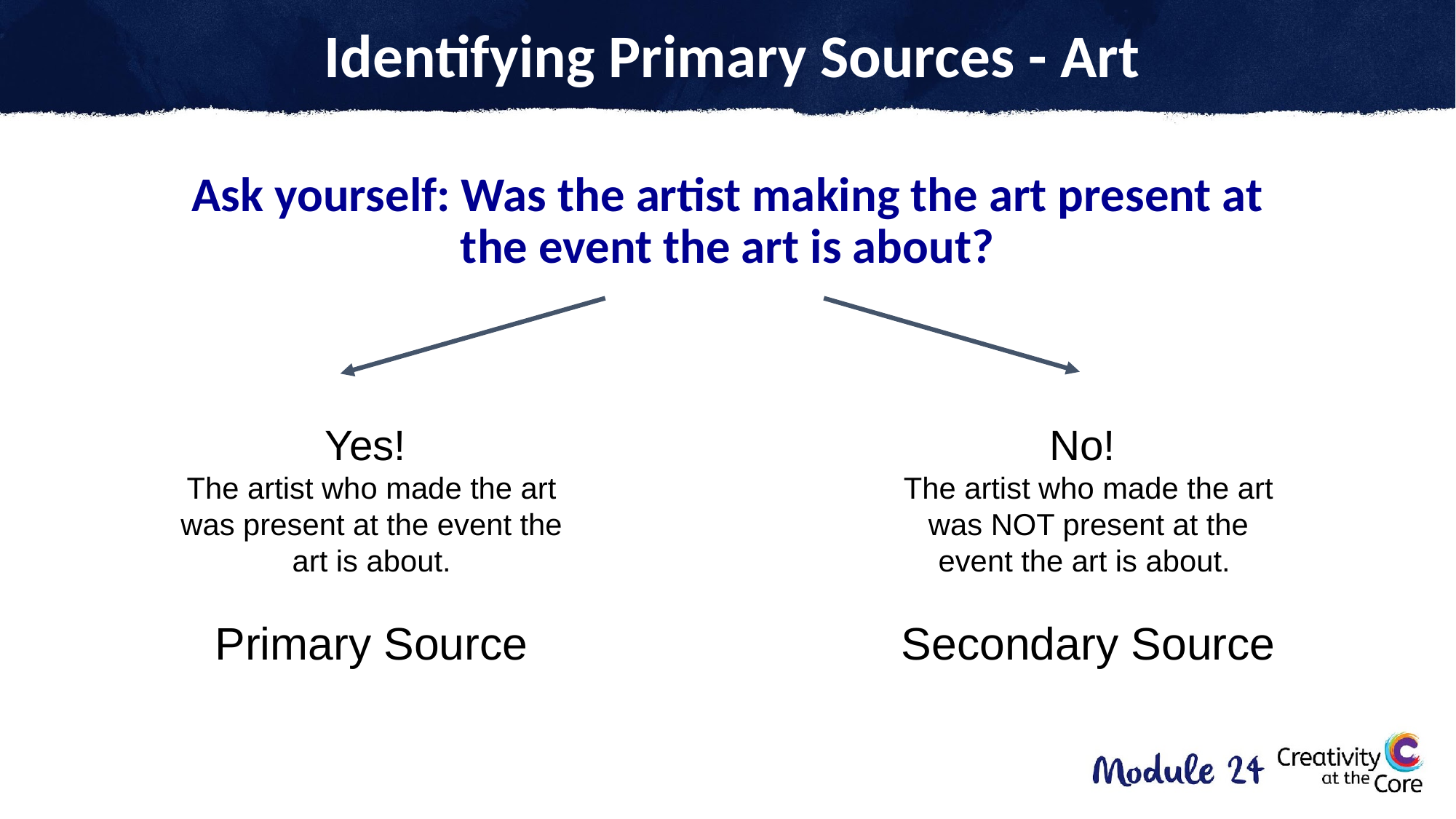

# Identifying Primary Sources - Art
Ask yourself: Was the artist making the art present at the event the art is about?
Yes!
The artist who made the art was present at the event the art is about.

Primary Source

No!
The artist who made the art was NOT present at the event the art is about.

Secondary Source